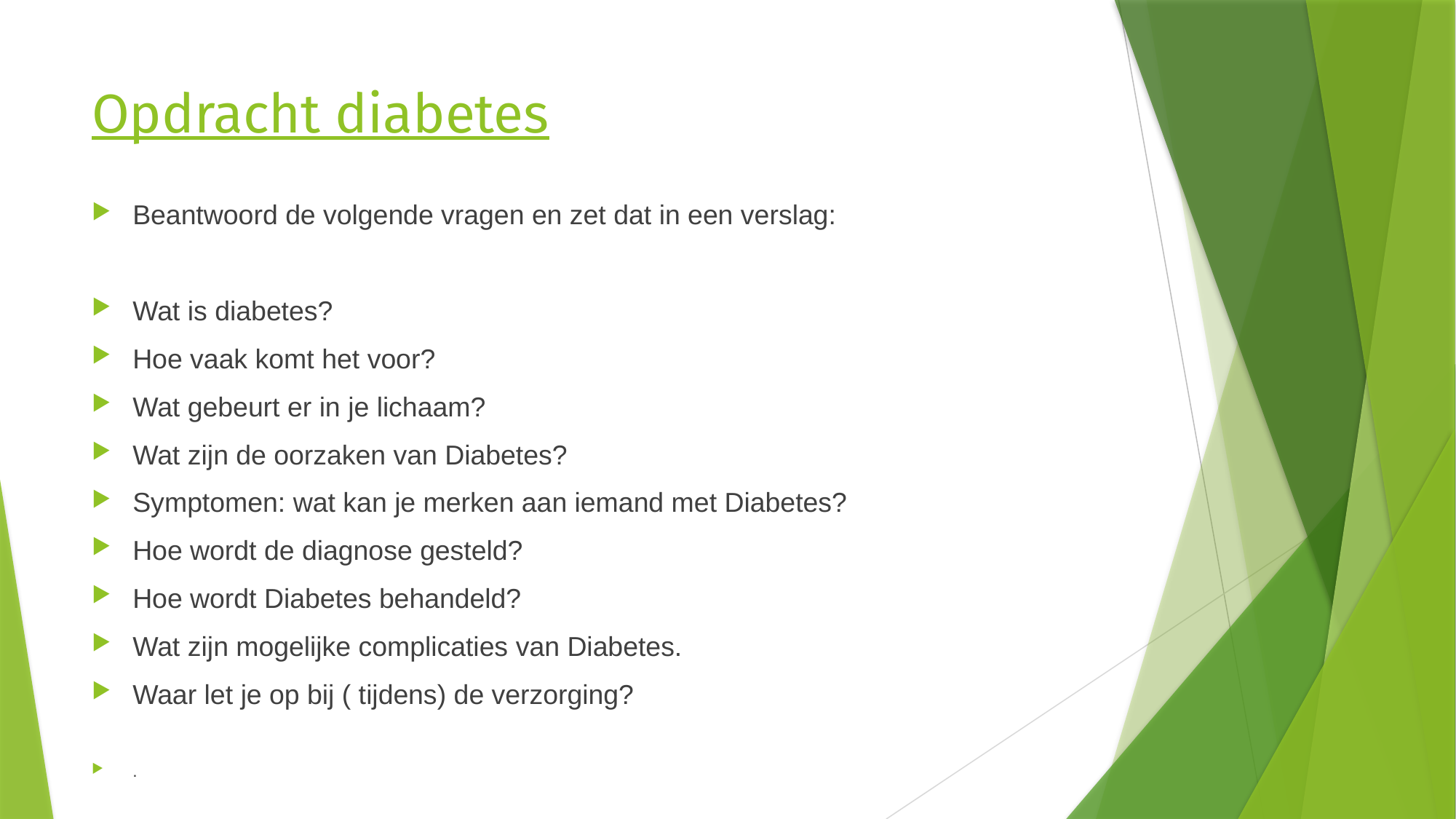

# Opdracht diabetes

Beantwoord de volgende vragen en zet dat in een verslag:

Wat is diabetes?
Hoe vaak komt het voor?
Wat gebeurt er in je lichaam?
Wat zijn de oorzaken van Diabetes?
Symptomen: wat kan je merken aan iemand met Diabetes?
Hoe wordt de diagnose gesteld?
Hoe wordt Diabetes behandeld?
Wat zijn mogelijke complicaties van Diabetes.
Waar let je op bij ( tijdens) de verzorging?

.